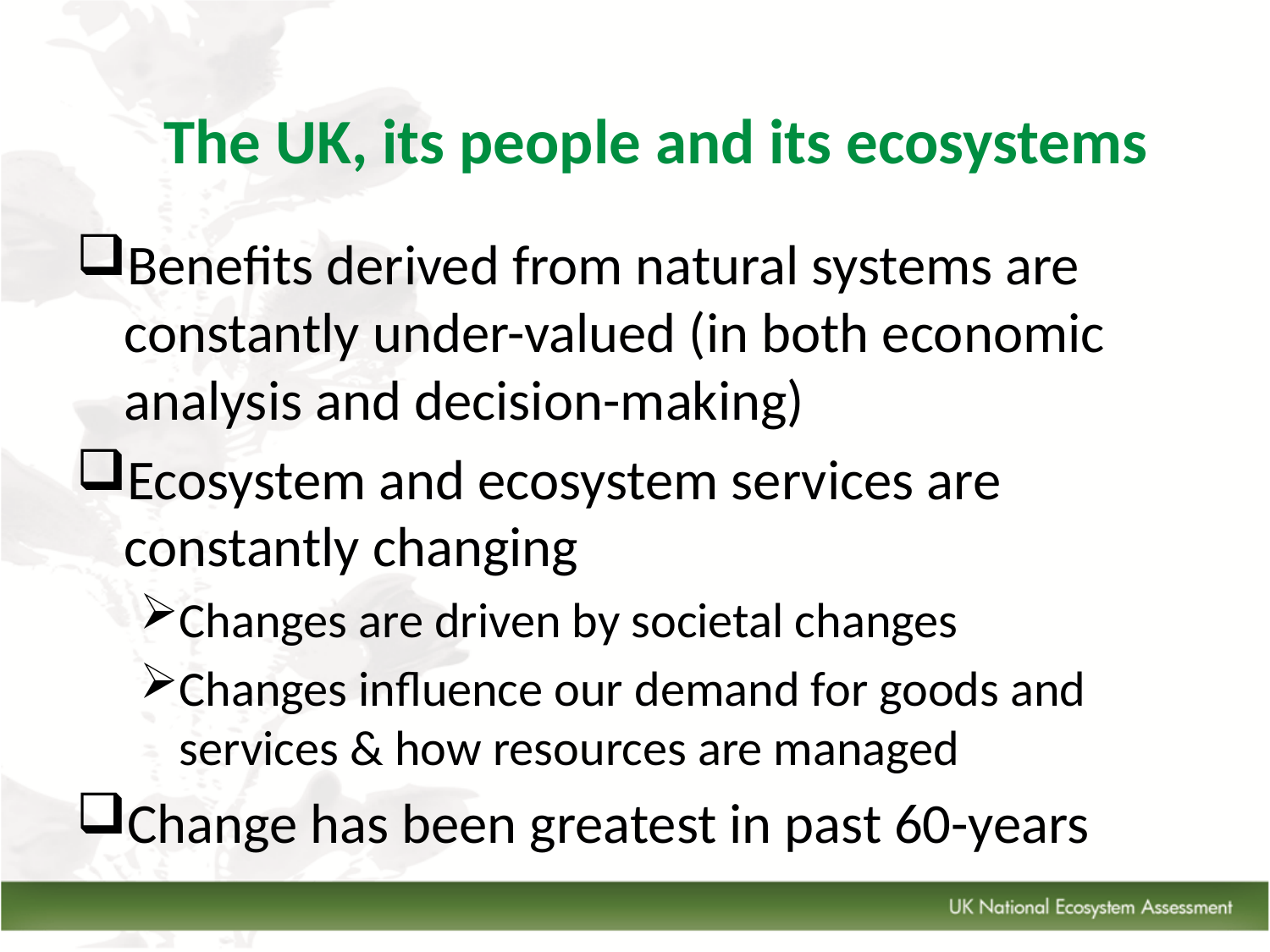

The UK, its people and its ecosystems
Benefits derived from natural systems are constantly under-valued (in both economic analysis and decision-making)
Ecosystem and ecosystem services are constantly changing
Changes are driven by societal changes
Changes influence our demand for goods and services & how resources are managed
Change has been greatest in past 60-years